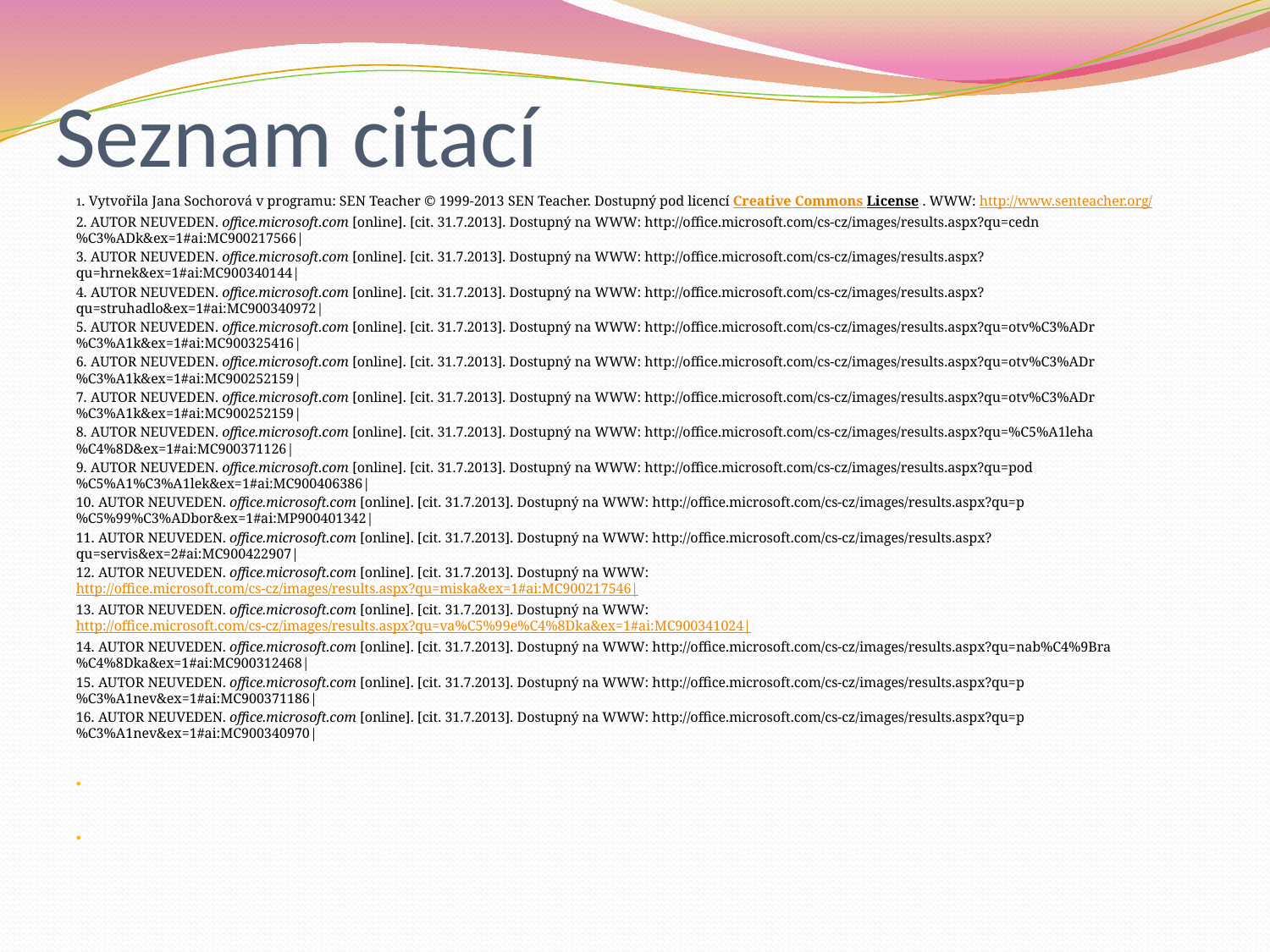

# Seznam citací
1. Vytvořila Jana Sochorová v programu: SEN Teacher © 1999-2013 SEN Teacher. Dostupný pod licencí Creative Commons License . WWW: http://www.senteacher.org/
2. AUTOR NEUVEDEN. office.microsoft.com [online]. [cit. 31.7.2013]. Dostupný na WWW: http://office.microsoft.com/cs-cz/images/results.aspx?qu=cedn%C3%ADk&ex=1#ai:MC900217566|
3. AUTOR NEUVEDEN. office.microsoft.com [online]. [cit. 31.7.2013]. Dostupný na WWW: http://office.microsoft.com/cs-cz/images/results.aspx?qu=hrnek&ex=1#ai:MC900340144|
4. AUTOR NEUVEDEN. office.microsoft.com [online]. [cit. 31.7.2013]. Dostupný na WWW: http://office.microsoft.com/cs-cz/images/results.aspx?qu=struhadlo&ex=1#ai:MC900340972|
5. AUTOR NEUVEDEN. office.microsoft.com [online]. [cit. 31.7.2013]. Dostupný na WWW: http://office.microsoft.com/cs-cz/images/results.aspx?qu=otv%C3%ADr%C3%A1k&ex=1#ai:MC900325416|
6. AUTOR NEUVEDEN. office.microsoft.com [online]. [cit. 31.7.2013]. Dostupný na WWW: http://office.microsoft.com/cs-cz/images/results.aspx?qu=otv%C3%ADr%C3%A1k&ex=1#ai:MC900252159|
7. AUTOR NEUVEDEN. office.microsoft.com [online]. [cit. 31.7.2013]. Dostupný na WWW: http://office.microsoft.com/cs-cz/images/results.aspx?qu=otv%C3%ADr%C3%A1k&ex=1#ai:MC900252159|
8. AUTOR NEUVEDEN. office.microsoft.com [online]. [cit. 31.7.2013]. Dostupný na WWW: http://office.microsoft.com/cs-cz/images/results.aspx?qu=%C5%A1leha%C4%8D&ex=1#ai:MC900371126|
9. AUTOR NEUVEDEN. office.microsoft.com [online]. [cit. 31.7.2013]. Dostupný na WWW: http://office.microsoft.com/cs-cz/images/results.aspx?qu=pod%C5%A1%C3%A1lek&ex=1#ai:MC900406386|
10. AUTOR NEUVEDEN. office.microsoft.com [online]. [cit. 31.7.2013]. Dostupný na WWW: http://office.microsoft.com/cs-cz/images/results.aspx?qu=p%C5%99%C3%ADbor&ex=1#ai:MP900401342|
11. AUTOR NEUVEDEN. office.microsoft.com [online]. [cit. 31.7.2013]. Dostupný na WWW: http://office.microsoft.com/cs-cz/images/results.aspx?qu=servis&ex=2#ai:MC900422907|
12. AUTOR NEUVEDEN. office.microsoft.com [online]. [cit. 31.7.2013]. Dostupný na WWW: http://office.microsoft.com/cs-cz/images/results.aspx?qu=miska&ex=1#ai:MC900217546|
13. AUTOR NEUVEDEN. office.microsoft.com [online]. [cit. 31.7.2013]. Dostupný na WWW: http://office.microsoft.com/cs-cz/images/results.aspx?qu=va%C5%99e%C4%8Dka&ex=1#ai:MC900341024|
14. AUTOR NEUVEDEN. office.microsoft.com [online]. [cit. 31.7.2013]. Dostupný na WWW: http://office.microsoft.com/cs-cz/images/results.aspx?qu=nab%C4%9Bra%C4%8Dka&ex=1#ai:MC900312468|
15. AUTOR NEUVEDEN. office.microsoft.com [online]. [cit. 31.7.2013]. Dostupný na WWW: http://office.microsoft.com/cs-cz/images/results.aspx?qu=p%C3%A1nev&ex=1#ai:MC900371186|
16. AUTOR NEUVEDEN. office.microsoft.com [online]. [cit. 31.7.2013]. Dostupný na WWW: http://office.microsoft.com/cs-cz/images/results.aspx?qu=p%C3%A1nev&ex=1#ai:MC900340970|